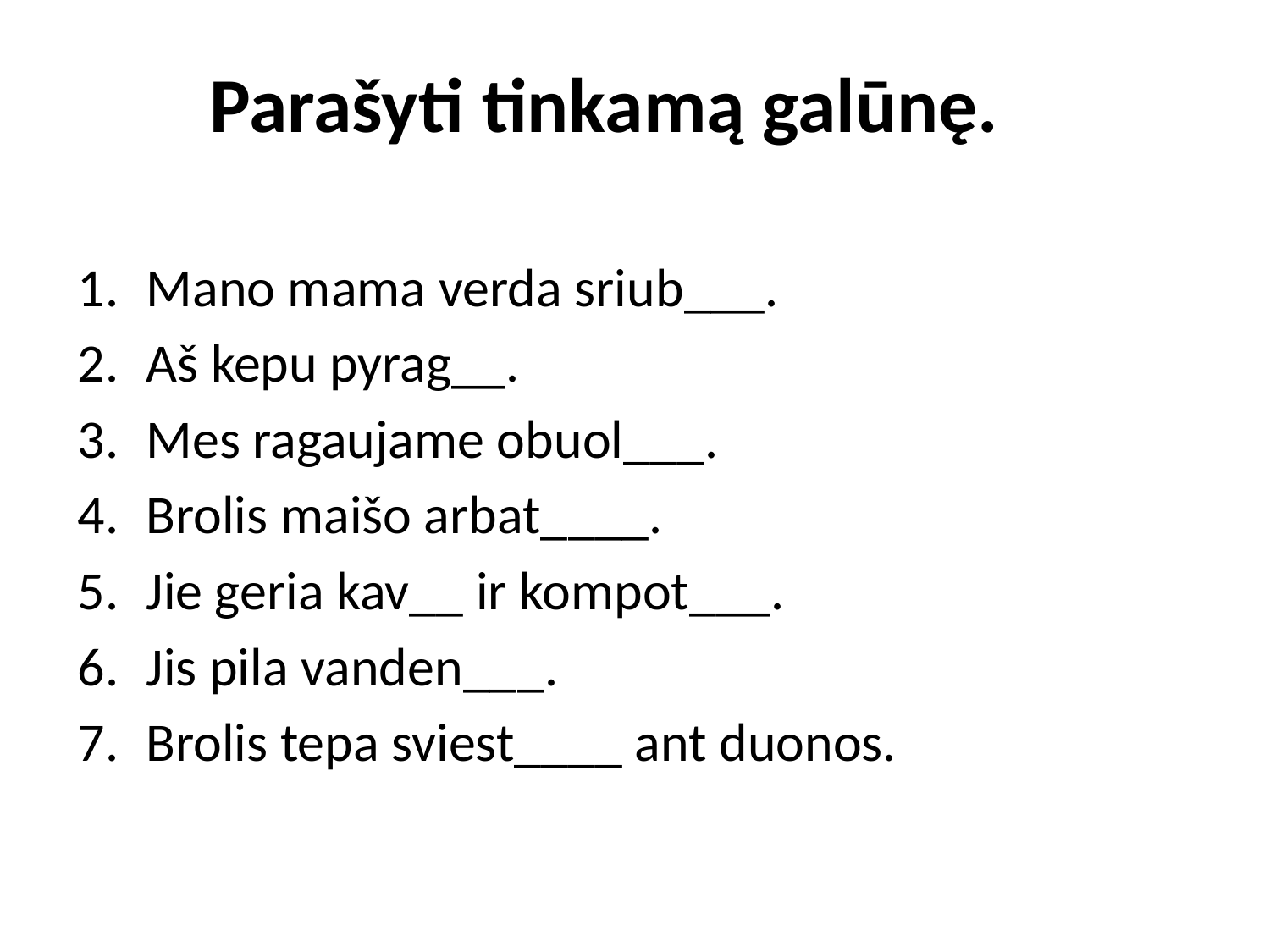

# Parašyti tinkamą galūnę.
Mano mama verda sriub___.
Aš kepu pyrag__.
Mes ragaujame obuol___.
Brolis maišo arbat____.
Jie geria kav__ ir kompot___.
Jis pila vanden___.
Brolis tepa sviest____ ant duonos.